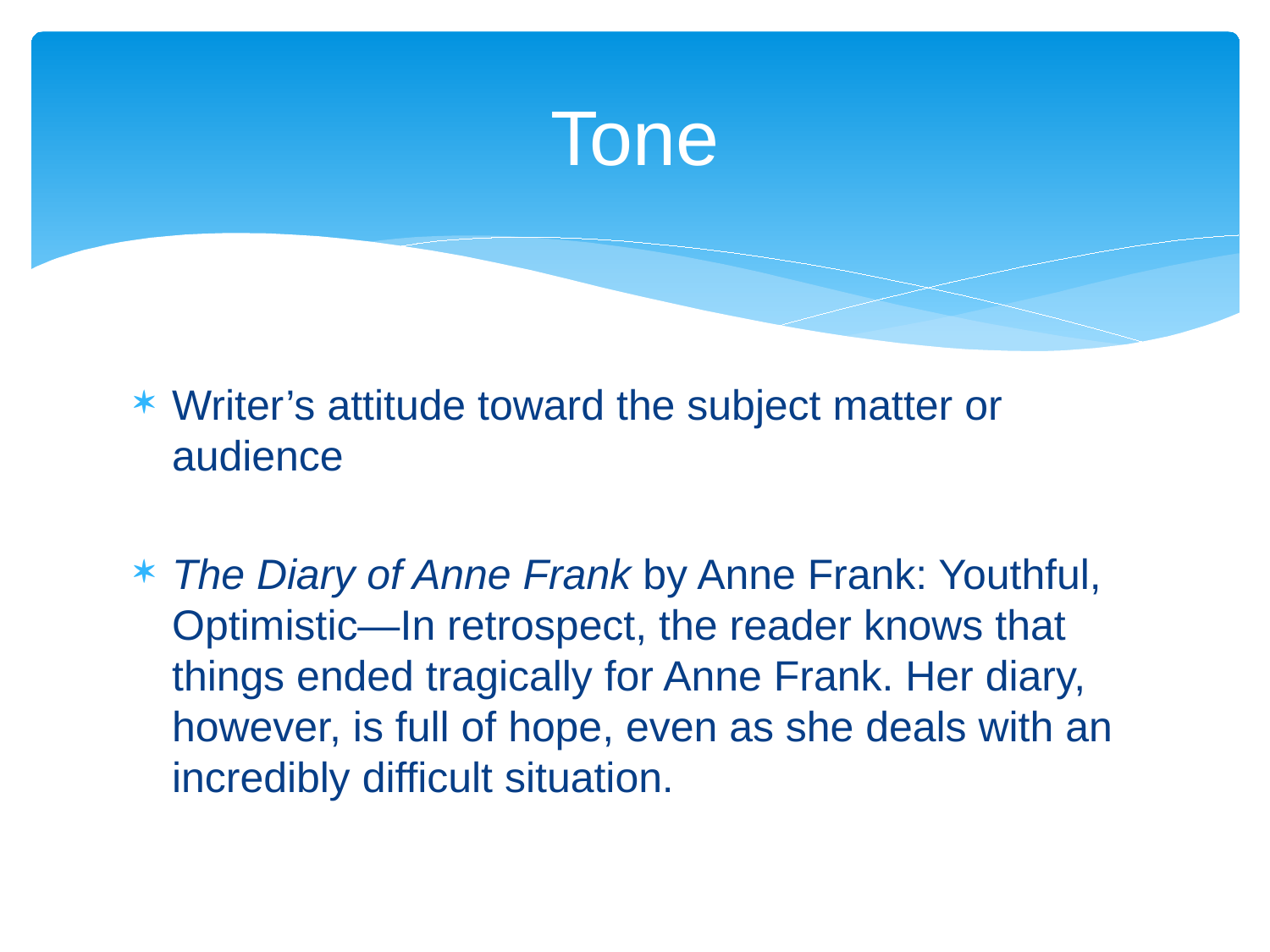

# Tone
Writer’s attitude toward the subject matter or audience

The Diary of Anne Frank by Anne Frank: Youthful, Optimistic—In retrospect, the reader knows that things ended tragically for Anne Frank. Her diary, however, is full of hope, even as she deals with an incredibly difficult situation.